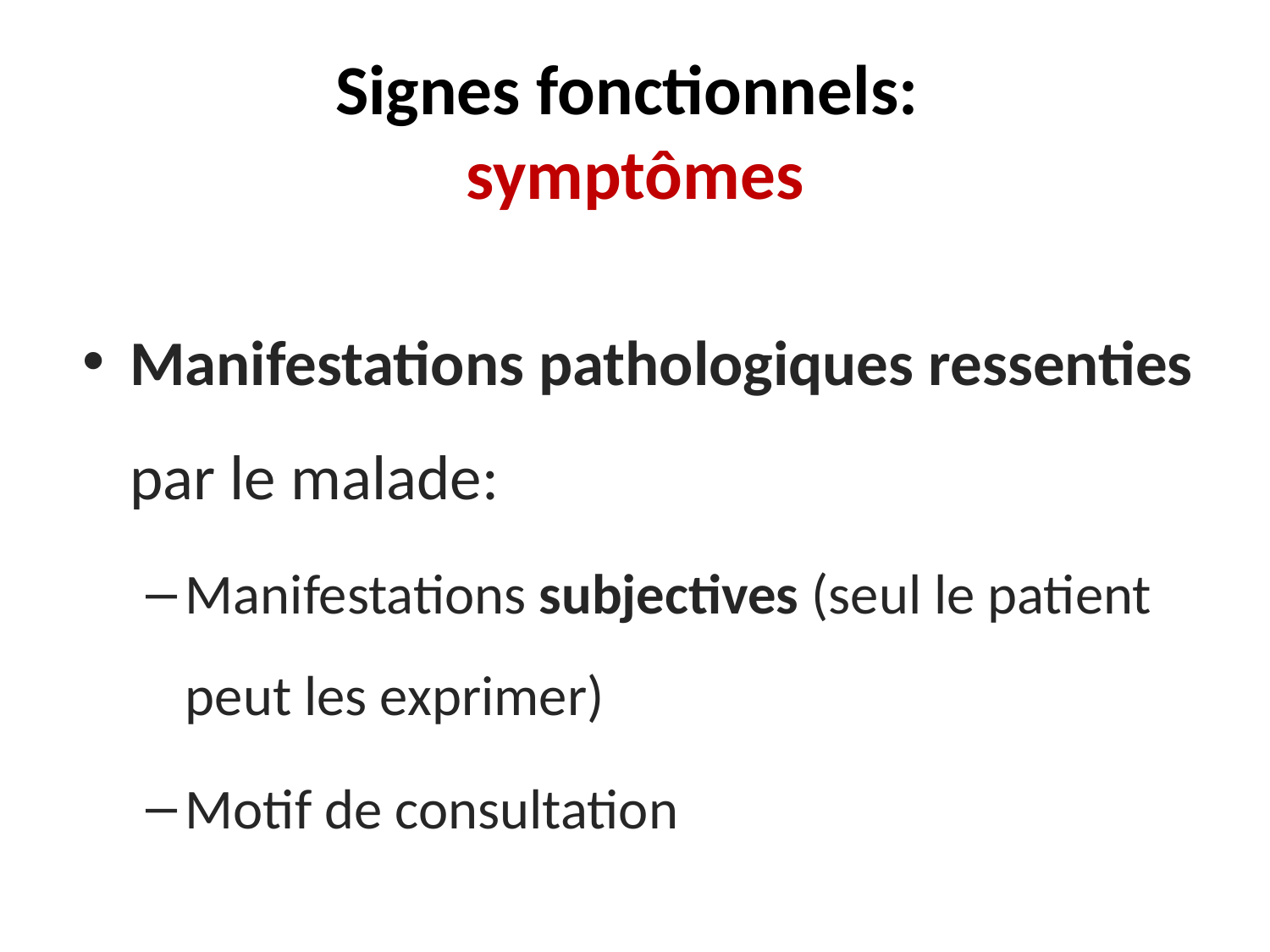

# Signes fonctionnels: symptômes
Manifestations pathologiques ressenties par le malade:
Manifestations subjectives (seul le patient peut les exprimer)
Motif de consultation